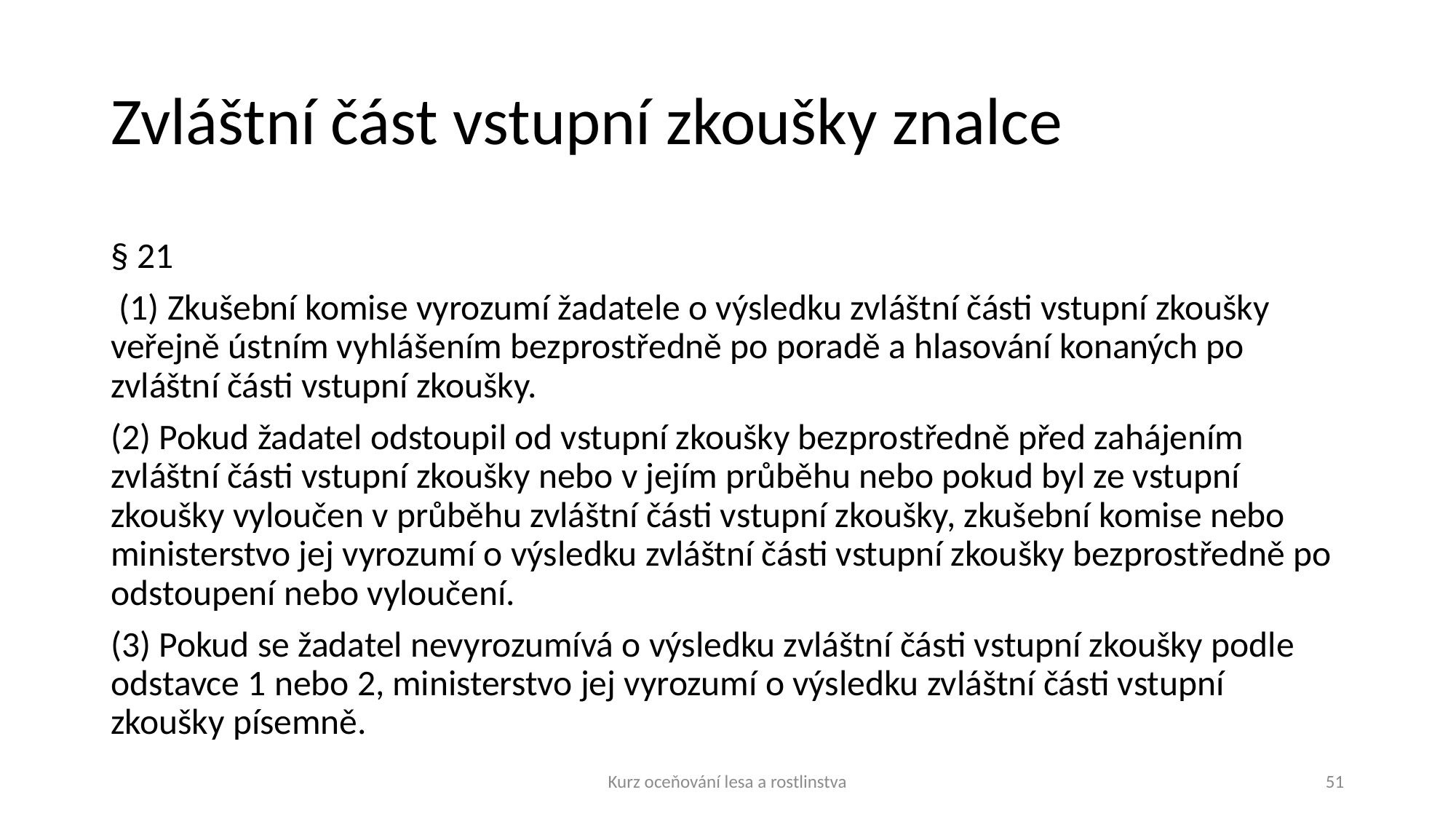

# Zvláštní část vstupní zkoušky znalce
§ 21
 (1) Zkušební komise vyrozumí žadatele o výsledku zvláštní části vstupní zkoušky veřejně ústním vyhlášením bezprostředně po poradě a hlasování konaných po zvláštní části vstupní zkoušky.
(2) Pokud žadatel odstoupil od vstupní zkoušky bezprostředně před zahájením zvláštní části vstupní zkoušky nebo v jejím průběhu nebo pokud byl ze vstupní zkoušky vyloučen v průběhu zvláštní části vstupní zkoušky, zkušební komise nebo ministerstvo jej vyrozumí o výsledku zvláštní části vstupní zkoušky bezprostředně po odstoupení nebo vyloučení.
(3) Pokud se žadatel nevyrozumívá o výsledku zvláštní části vstupní zkoušky podle odstavce 1 nebo 2, ministerstvo jej vyrozumí o výsledku zvláštní části vstupní zkoušky písemně.
Kurz oceňování lesa a rostlinstva
51